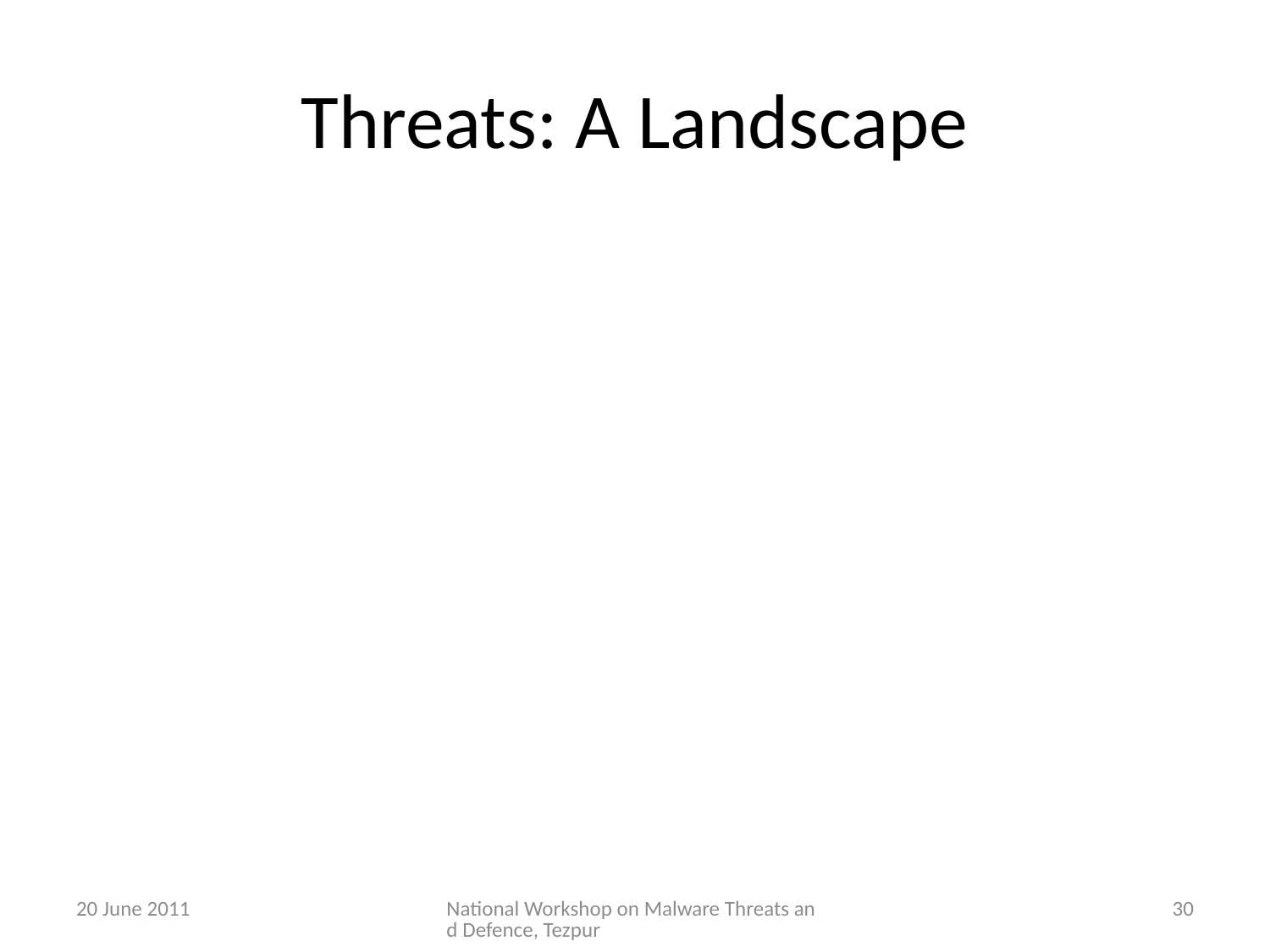

# Threats: A Landscape

20 June 2011
National Workshop on Malware Threats and Defence, Tezpur
30